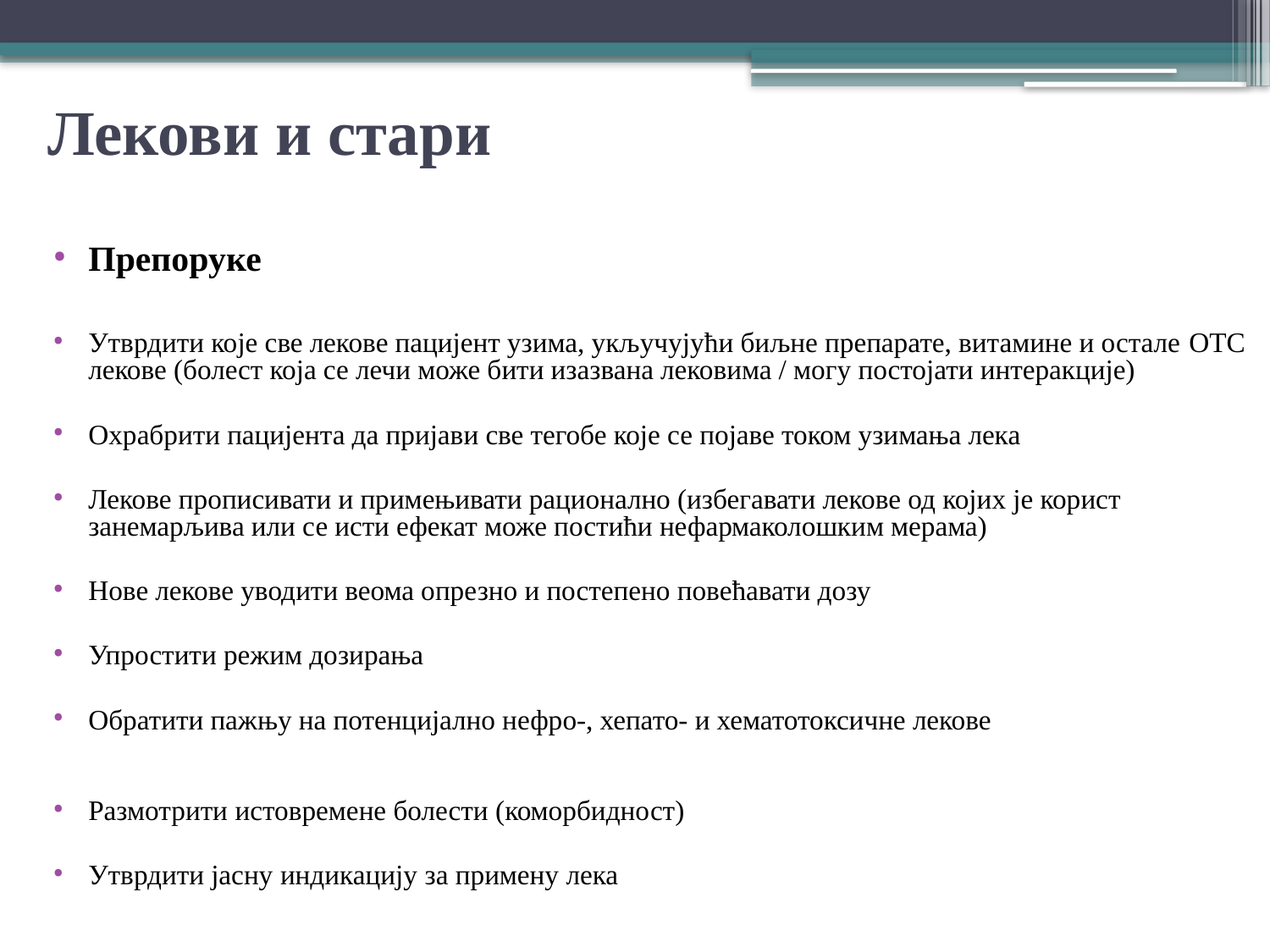

# Лекови и стари

Препоруке

Утврдити које све лекове пацијент узима, укључујући биљне препарате, витамине и остале OTC лекове (болест која се лечи може бити изазвана лековима / могу постојати интеракције)

Охрабрити пацијента да пријави све тегобе које се појаве током узимања лека

Лекове прописивати и примењивати рационално (избегавати лекове од којих је корист занемарљива или се исти ефекат може постићи нефармаколошким мерама)

Нове лекове уводити веома опрезно и постепено повећавати дозу

Упростити режим дозирања

Обратити пажњу на потенцијално нефро-, хепато- и хематотоксичне лекове

Размотрити истовремене болести (коморбидност)

Утврдити јасну индикацију за примену лека